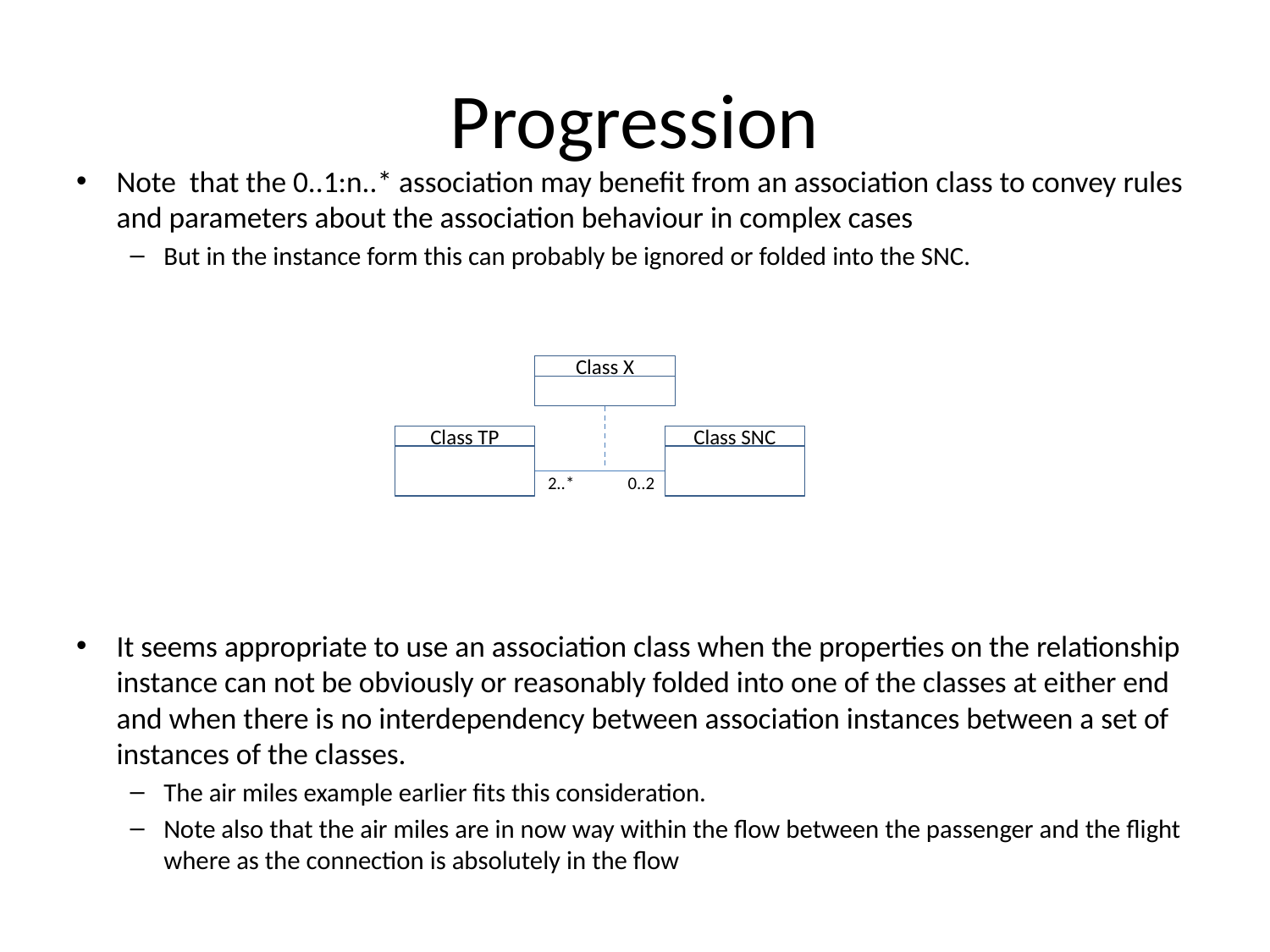

# Progression
Note  that the 0..1:n..* association may benefit from an association class to convey rules and parameters about the association behaviour in complex cases
But in the instance form this can probably be ignored or folded into the SNC.

It seems appropriate to use an association class when the properties on the relationship instance can not be obviously or reasonably folded into one of the classes at either end and when there is no interdependency between association instances between a set of instances of the classes.
The air miles example earlier fits this consideration.
Note also that the air miles are in now way within the flow between the passenger and the flight where as the connection is absolutely in the flow

Class X

Class TP
Class SNC

2..*
0..2